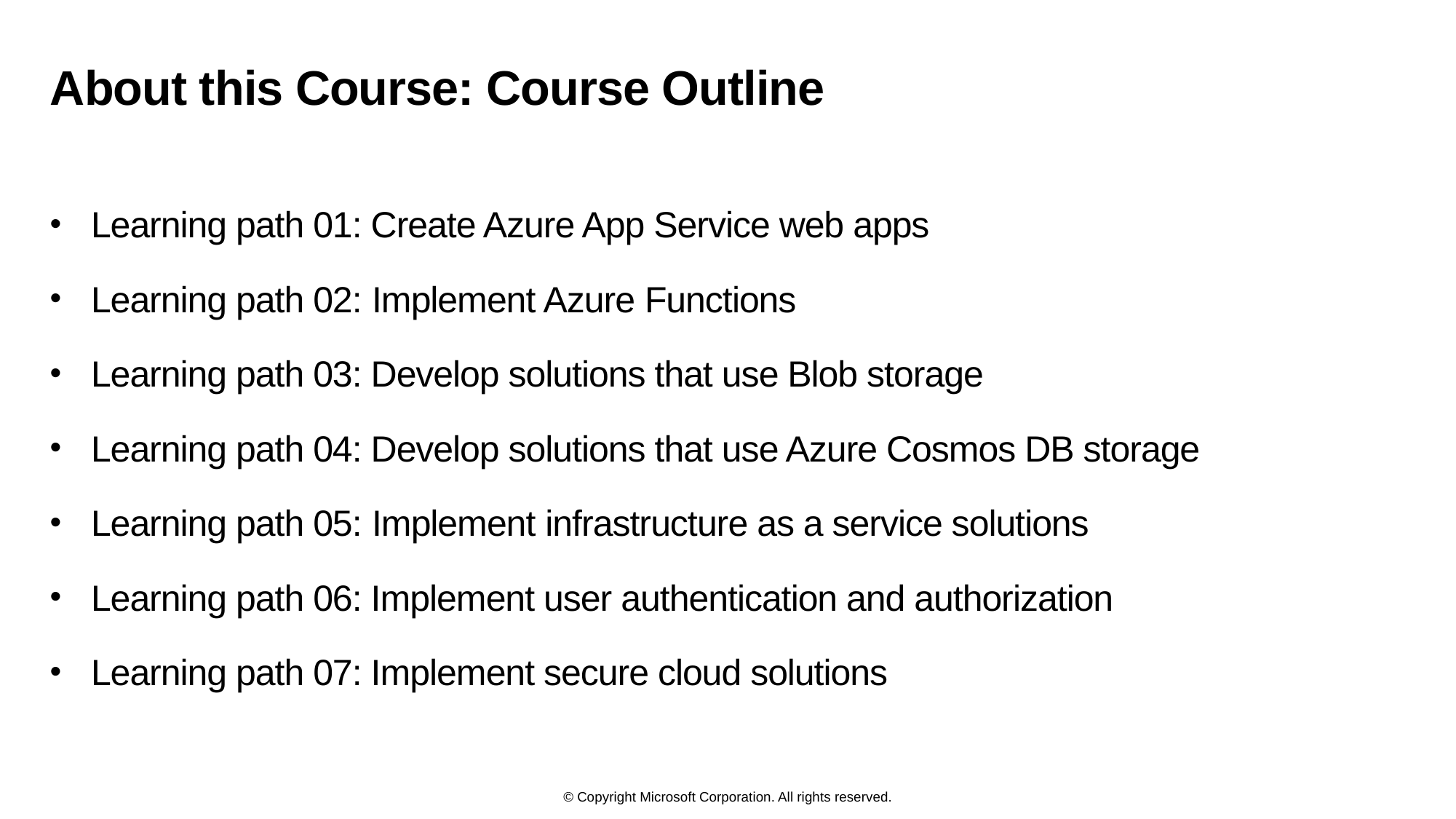

# About this Course: Course Outline
Learning path 01: Create Azure App Service web apps
Learning path 02: Implement Azure Functions
Learning path 03: Develop solutions that use Blob storage
Learning path 04: Develop solutions that use Azure Cosmos DB storage
Learning path 05: Implement infrastructure as a service solutions
Learning path 06: Implement user authentication and authorization
Learning path 07: Implement secure cloud solutions